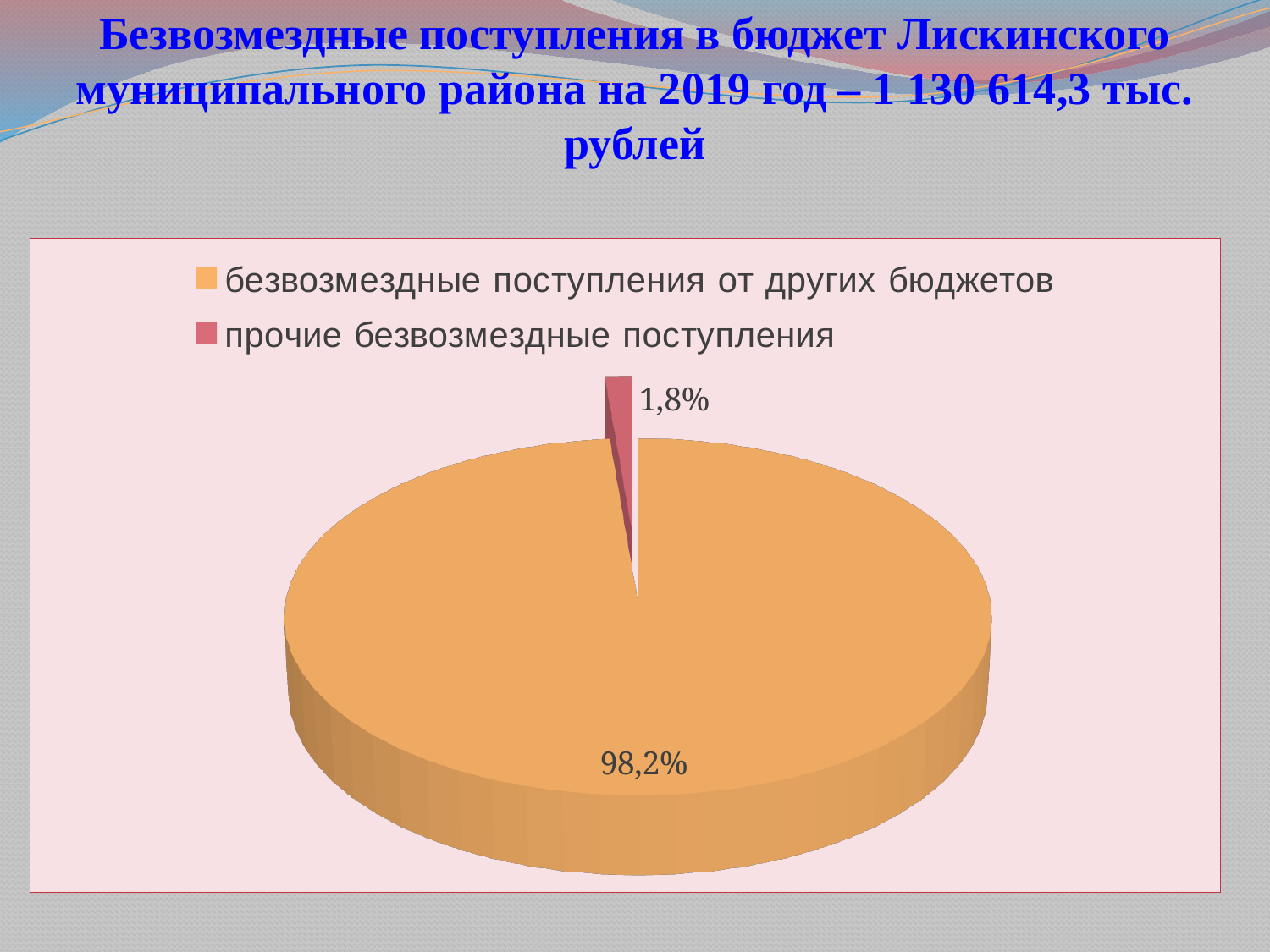

# Безвозмездные поступления в бюджет Лискинского муниципального района на 2019 год – 1 130 614,3 тыс. рублей

[unsupported chart]